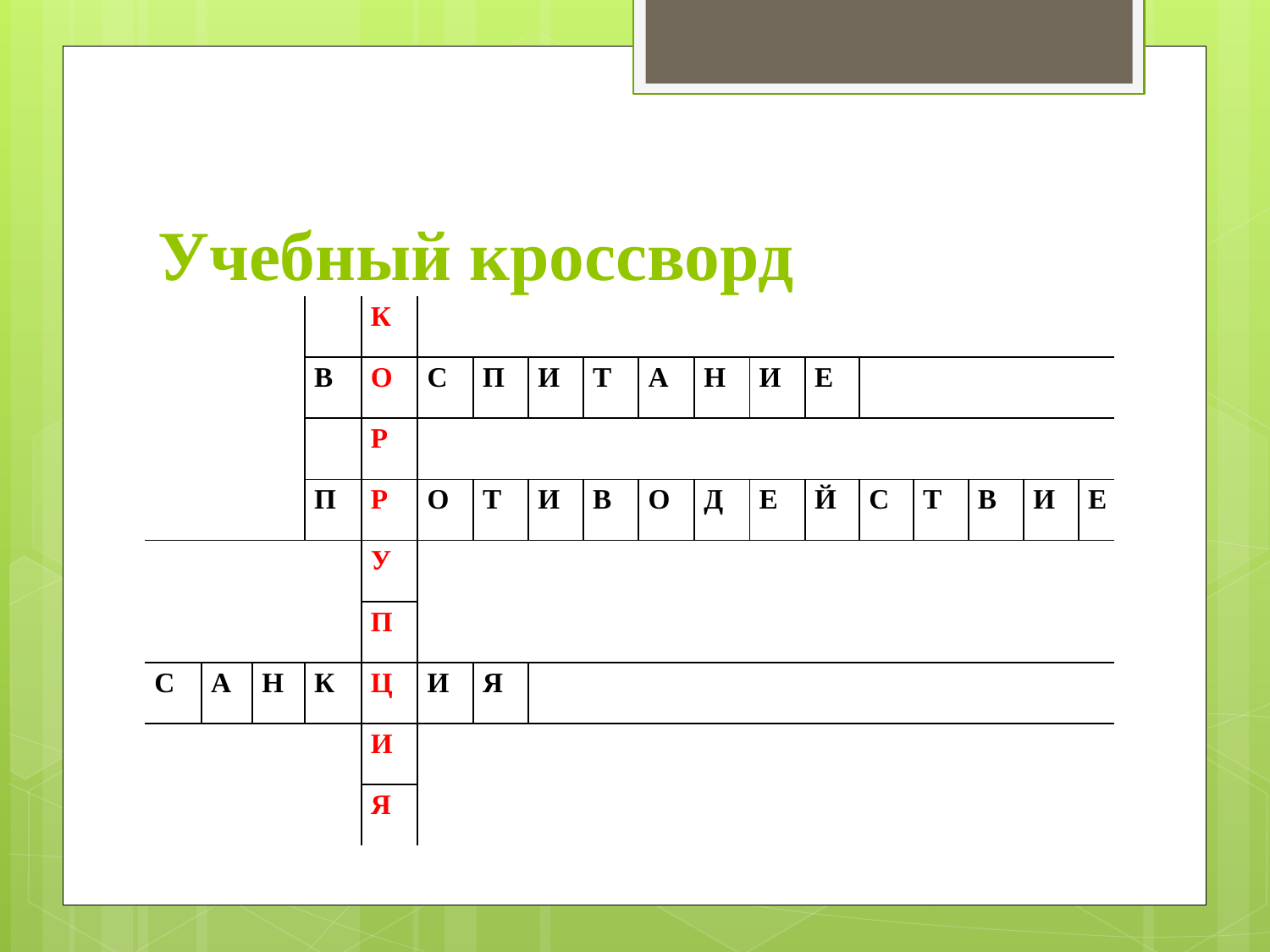

# Учебный кроссворд
|  |  |  |  | К |  |  |  |  |  |  |  |  |  |  |  |  |  |
| --- | --- | --- | --- | --- | --- | --- | --- | --- | --- | --- | --- | --- | --- | --- | --- | --- | --- |
|  |  |  | В | О | С | П | И | Т | А | Н | И | Е |  |  |  |  |  |
|  |  |  |  | Р |  |  |  |  |  |  |  |  |  |  |  |  |  |
|  |  |  | П | Р | О | Т | И | В | О | Д | Е | Й | С | Т | В | И | Е |
|  |  |  |  | У |  |  |  |  |  |  |  |  |  |  |  |  |  |
|  |  |  |  | П |  |  |  |  |  |  |  |  |  |  |  |  |  |
| С | А | Н | К | Ц | И | Я |  |  |  |  |  |  |  |  |  |  |  |
|  |  |  |  | И |  |  |  |  |  |  |  |  |  |  |  |  |  |
|  |  |  |  | Я |  |  |  |  |  |  |  |  |  |  |  |  |  |